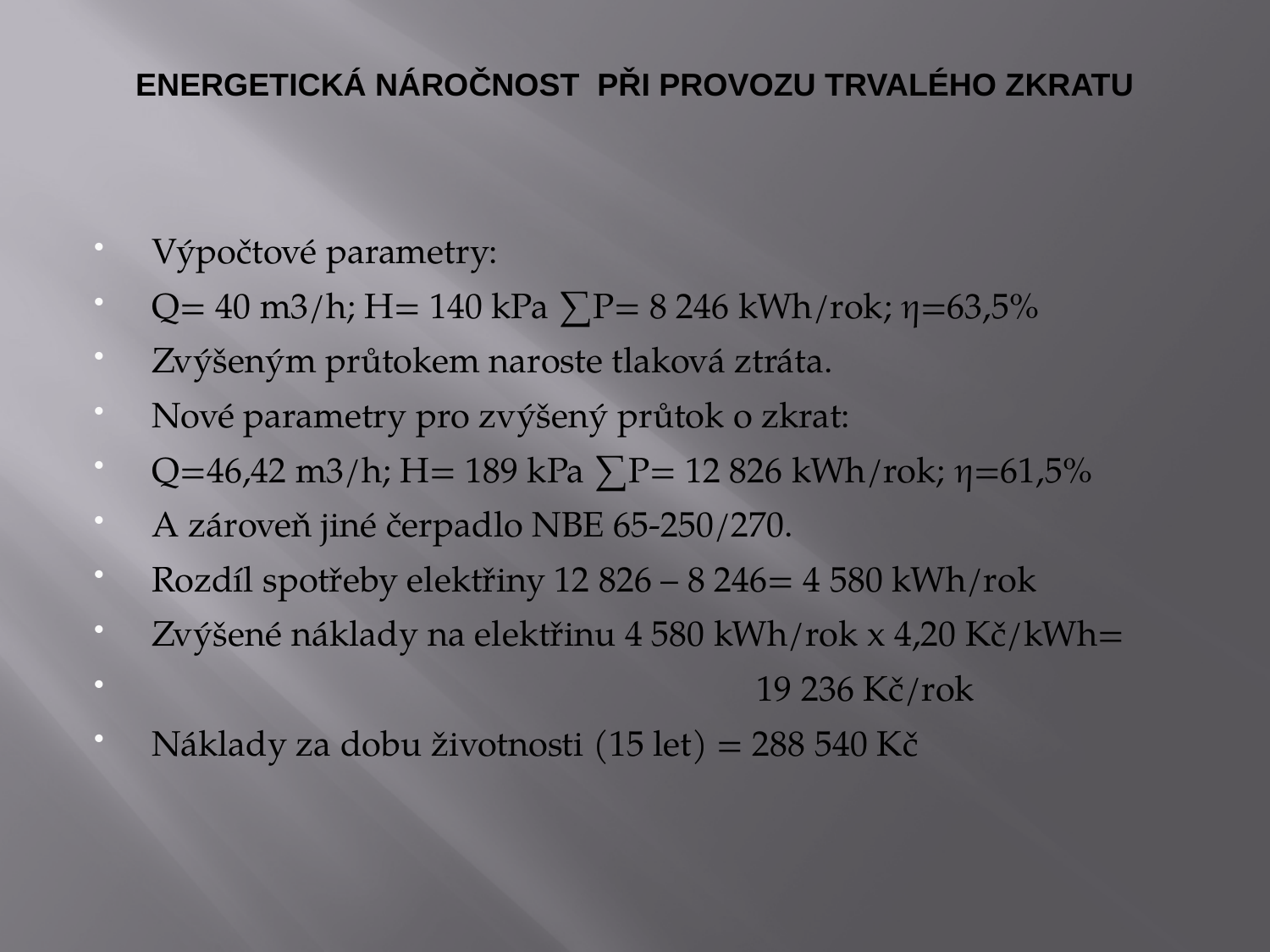

# ENERGETICKÁ NÁROČNOST  PŘI PROVOZU TRVALÉHO ZKRATU
Výpočtové parametry:
Q= 40 m3/h; H= 140 kPa ∑P= 8 246 kWh/rok; η=63,5%
Zvýšeným průtokem naroste tlaková ztráta.
Nové parametry pro zvýšený průtok o zkrat:
Q=46,42 m3/h; H= 189 kPa ∑P= 12 826 kWh/rok; η=61,5%
A zároveň jiné čerpadlo NBE 65-250/270.
Rozdíl spotřeby elektřiny 12 826 – 8 246= 4 580 kWh/rok
Zvýšené náklady na elektřinu 4 580 kWh/rok x 4,20 Kč/kWh=
                                                                    19 236 Kč/rok
Náklady za dobu životnosti (15 let) = 288 540 Kč